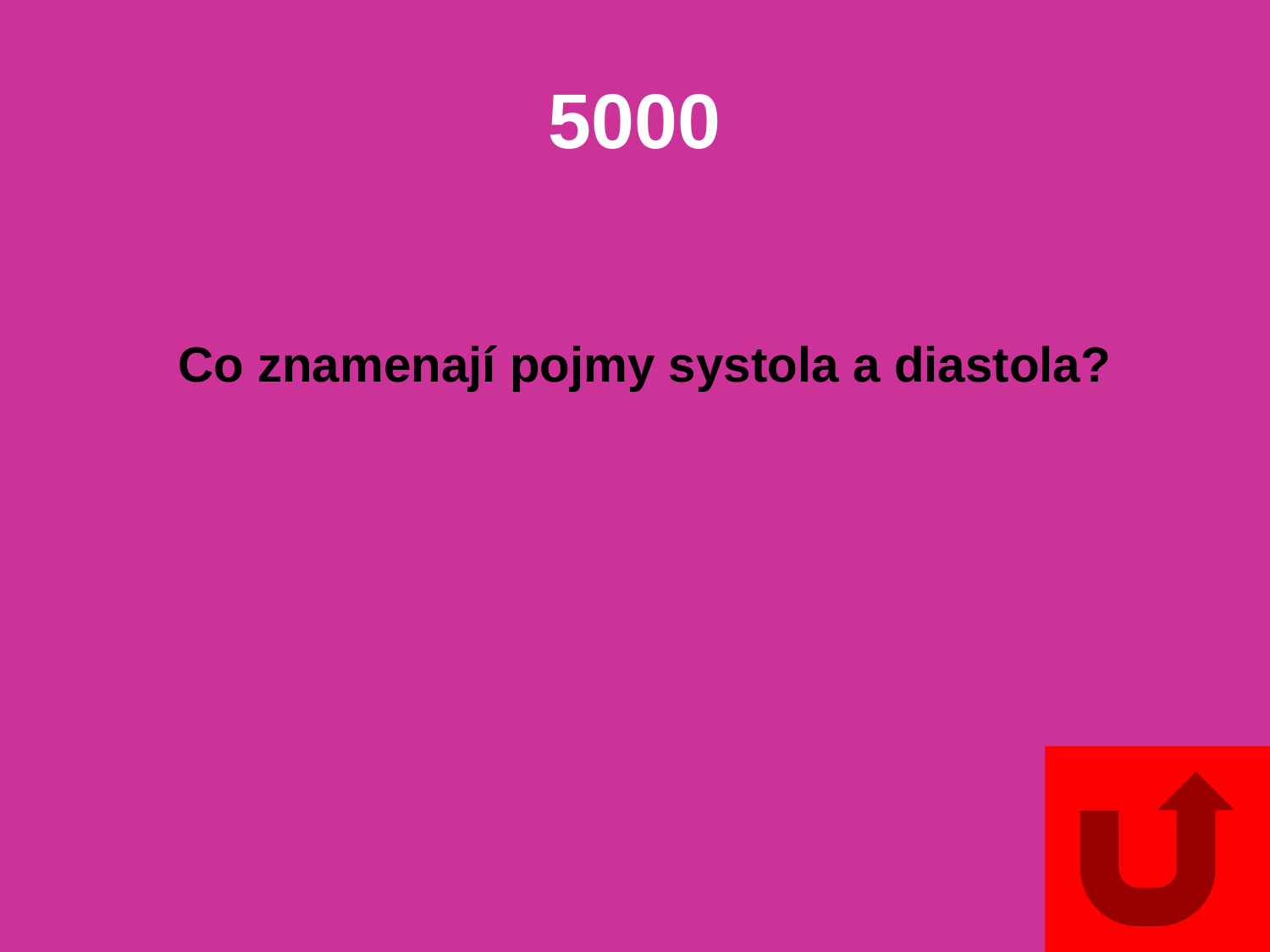

# 5000
Co znamenají pojmy systola a diastola?